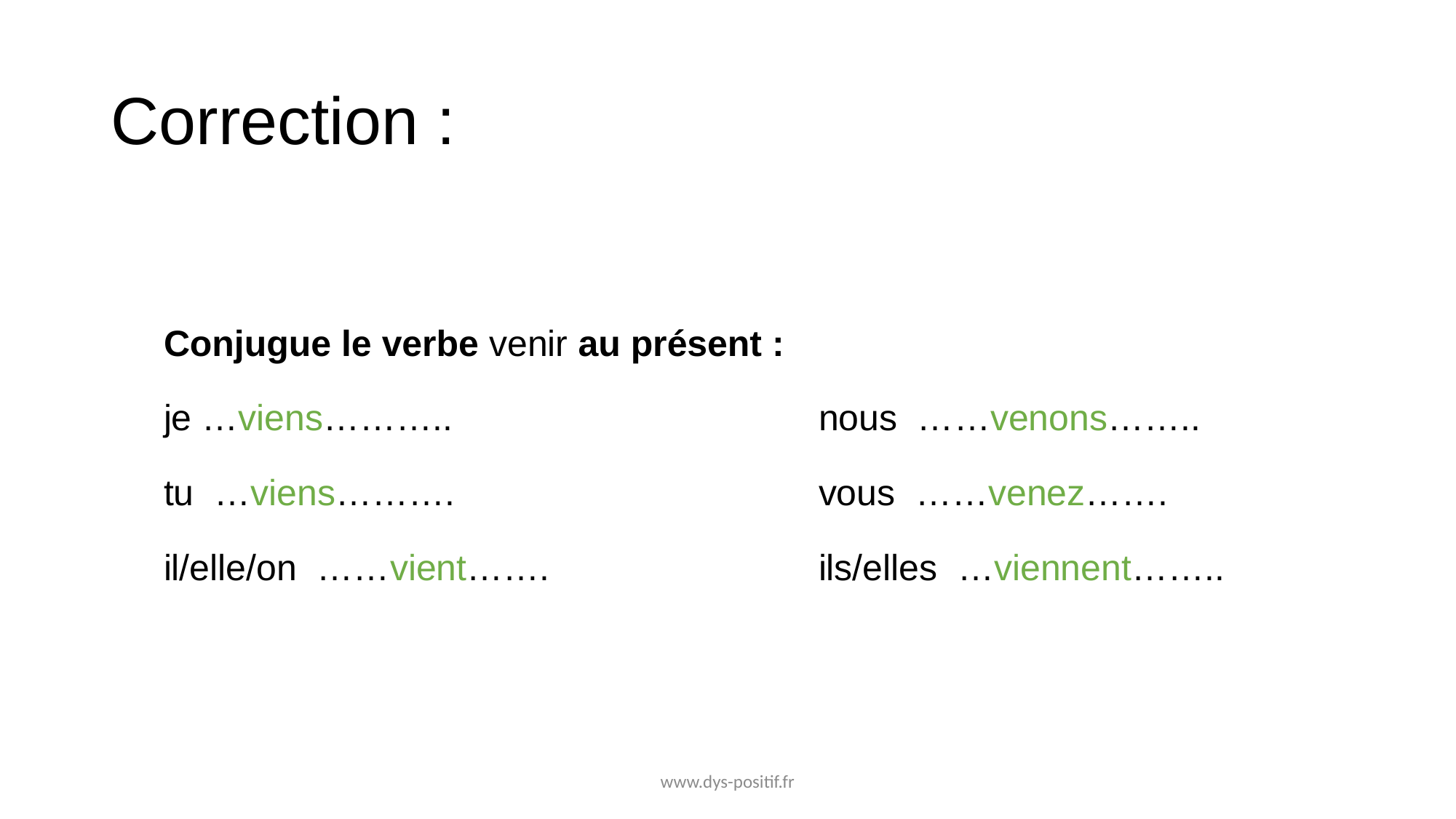

# Correction :
Conjugue le verbe venir au présent :
je …viens………..				nous  ……venons……..
tu  …viens……….				vous  ……venez…….
il/elle/on  ……vient…….			ils/elles  …viennent……..

www.dys-positif.fr